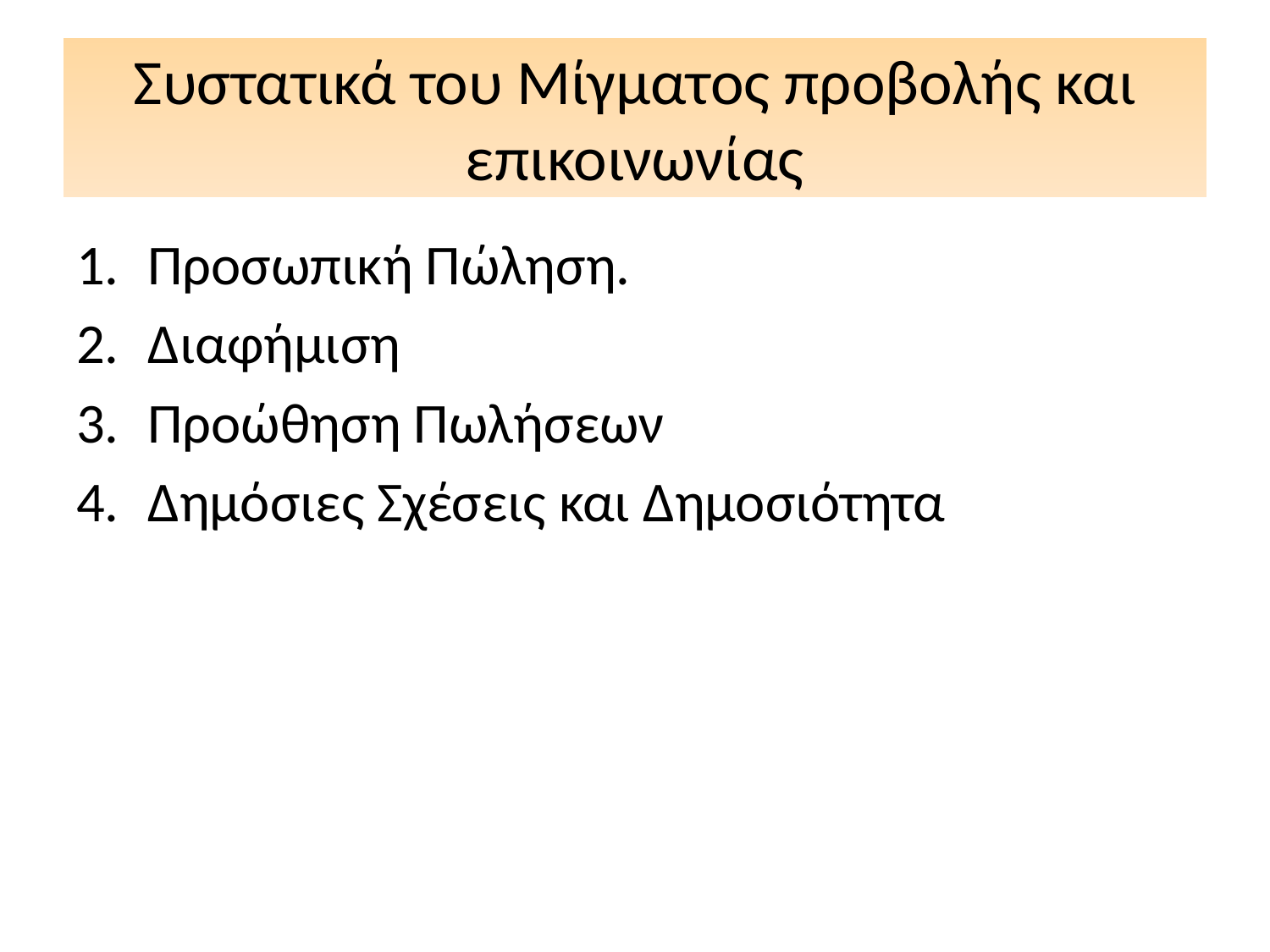

# Συστατικά του Μίγματος προβολής και επικοινωνίας
Προσωπική Πώληση.
Διαφήμιση
Προώθηση Πωλήσεων
Δημόσιες Σχέσεις και Δημοσιότητα